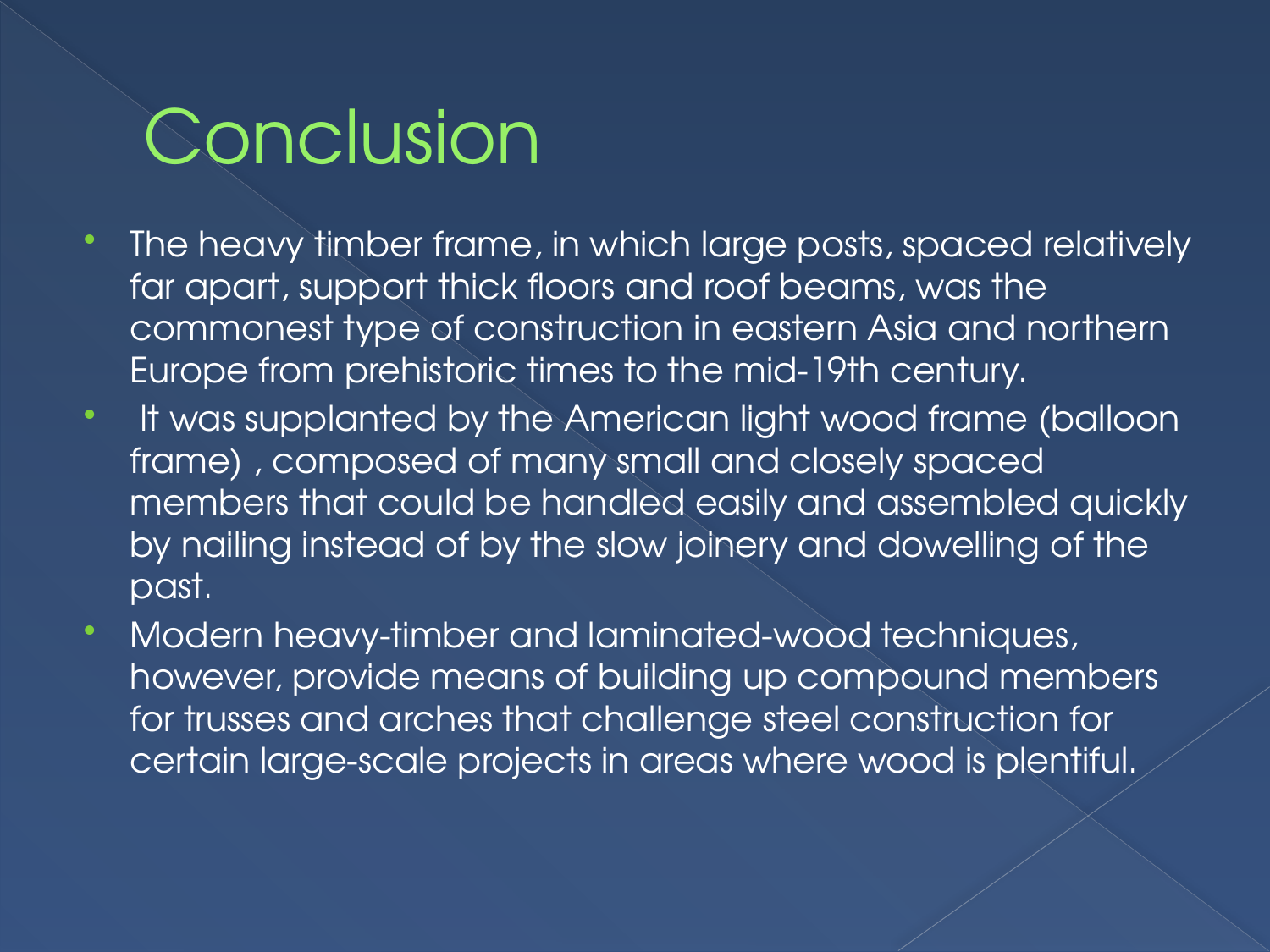

# Conclusion
The heavy timber frame, in which large posts, spaced relatively far apart, support thick floors and roof beams, was the commonest type of construction in eastern Asia and northern Europe from prehistoric times to the mid-19th century.
 It was supplanted by the American light wood frame (balloon frame) , composed of many small and closely spaced members that could be handled easily and assembled quickly by nailing instead of by the slow joinery and dowelling of the past.
Modern heavy-timber and laminated-wood techniques, however, provide means of building up compound members for trusses and arches that challenge steel construction for certain large-scale projects in areas where wood is plentiful.